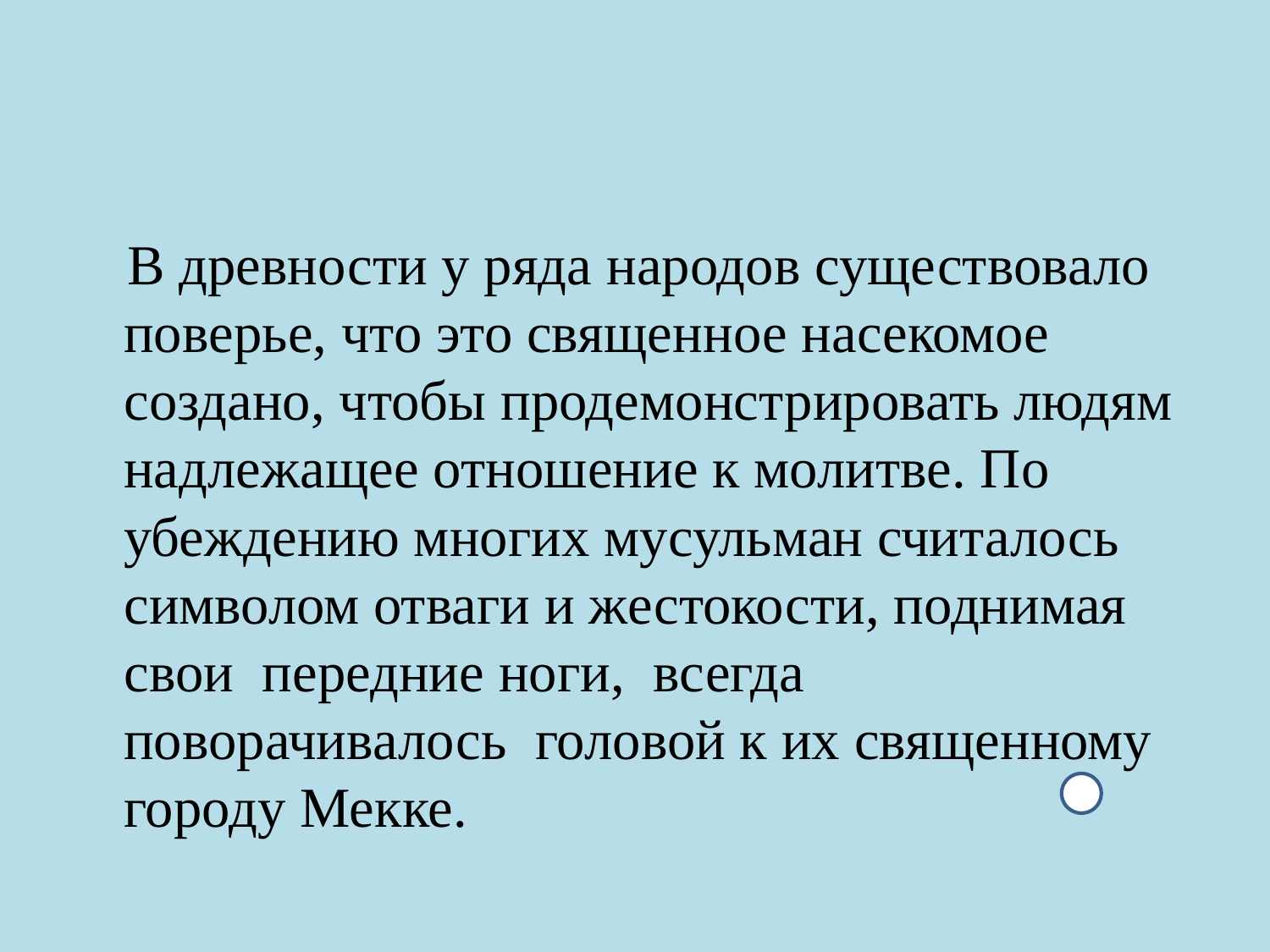

#
    В древности у ряда народов существовало поверье, что это священное насекомое создано, чтобы продемонстрировать людям надлежащее отношение к молитве. По убеждению многих мусульман считалось символом отваги и жестокости, поднимая свои  передние ноги,  всегда поворачивалось  головой к их священному городу Мекке.